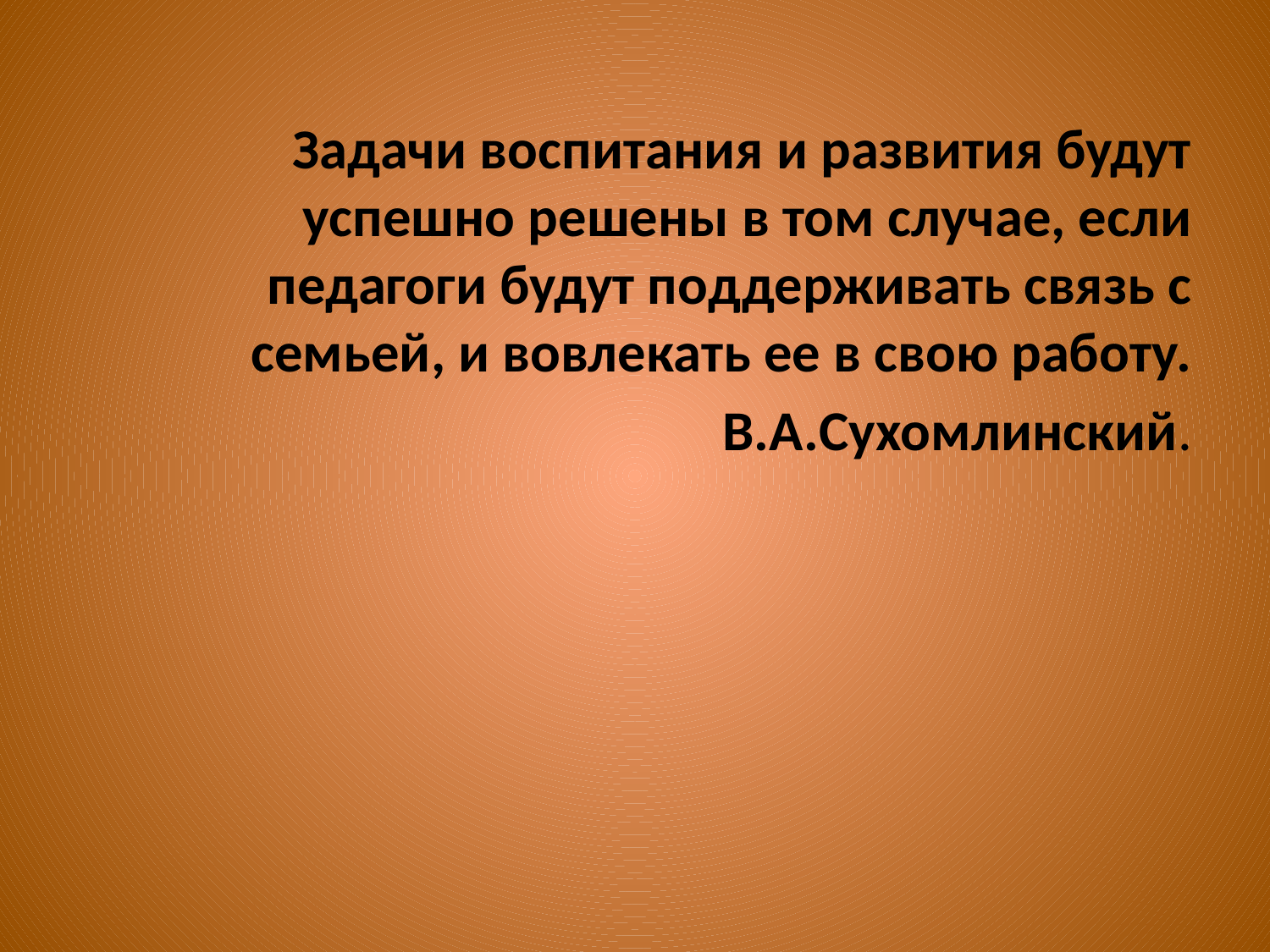

Задачи воспитания и развития будут успешно решены в том случае, если педагоги будут поддерживать связь с семьей, и вовлекать ее в свою работу.
 В.А.Сухомлинский.